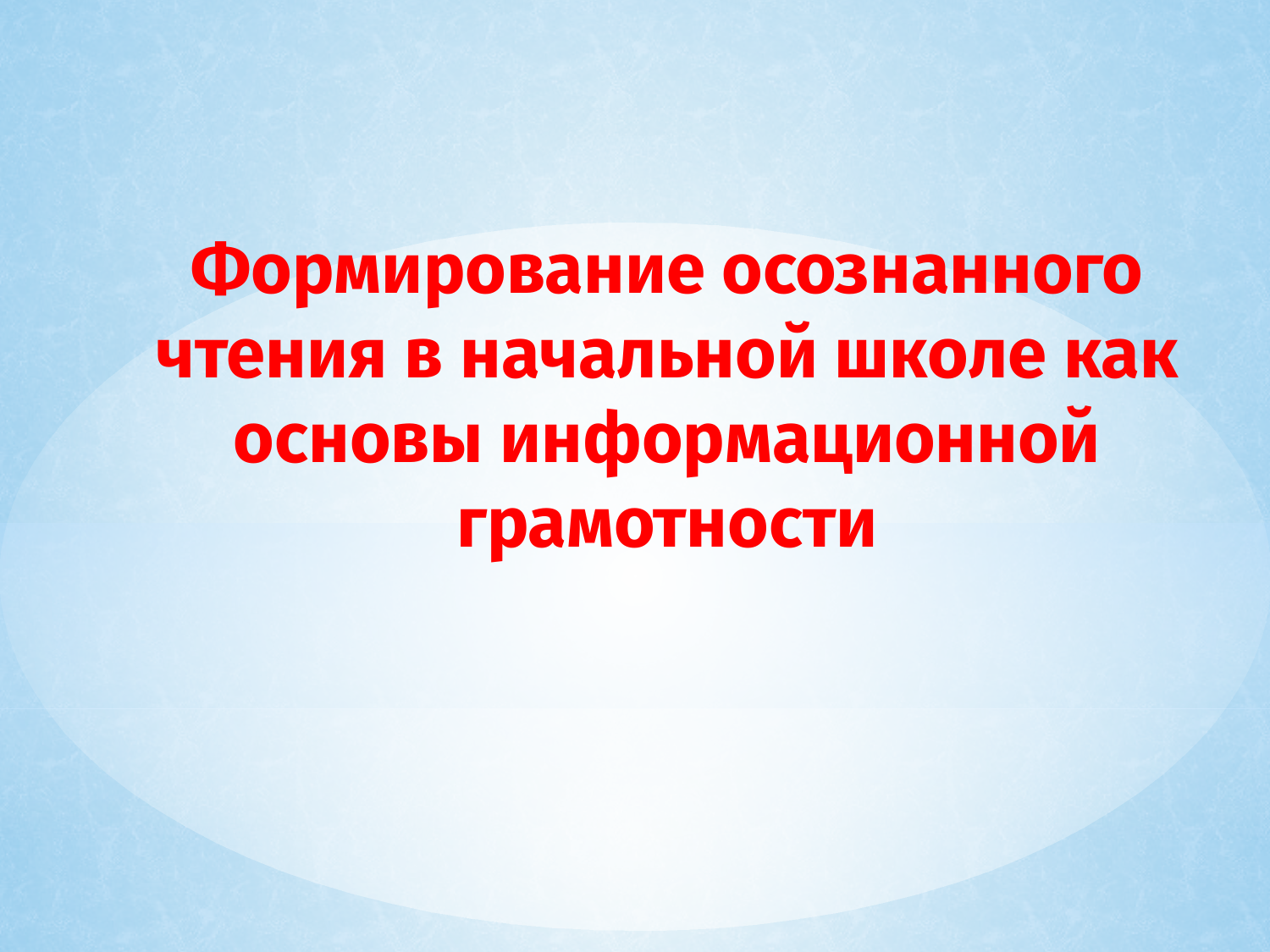

Формирование осознанного чтения в начальной школе как основы информационной грамотности